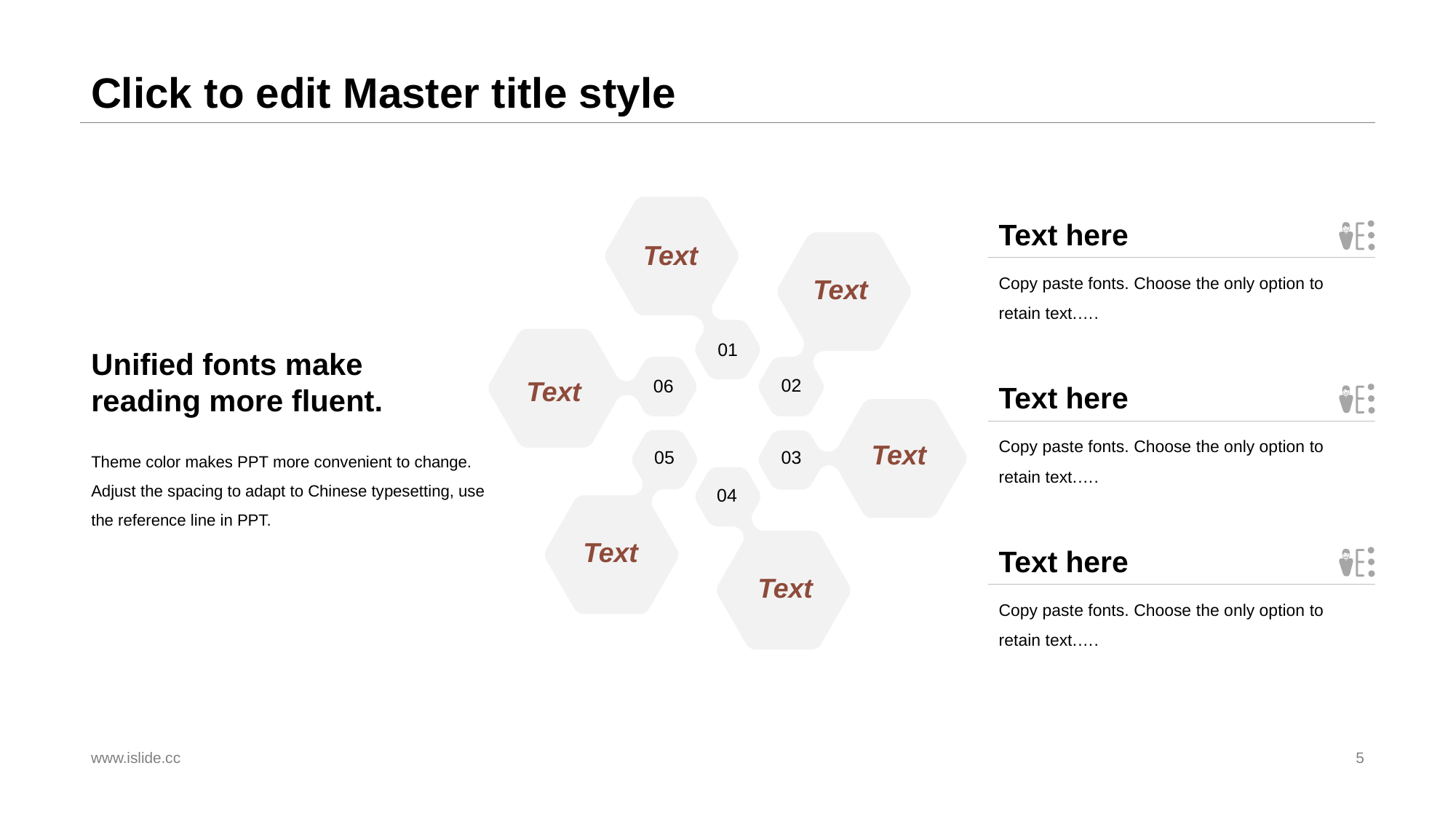

# Click to edit Master title style

Text

Text

01
Text
02
06

Text

05
03

04
Text
Text
Text here

Copy paste fonts. Choose the only option to retain text.….
Unified fonts make
reading more fluent.
Text here

Copy paste fonts. Choose the only option to retain text.….
Theme color makes PPT more convenient to change.
Adjust the spacing to adapt to Chinese typesetting, use the reference line in PPT.
Text here

Copy paste fonts. Choose the only option to retain text.….
www.islide.cc
5